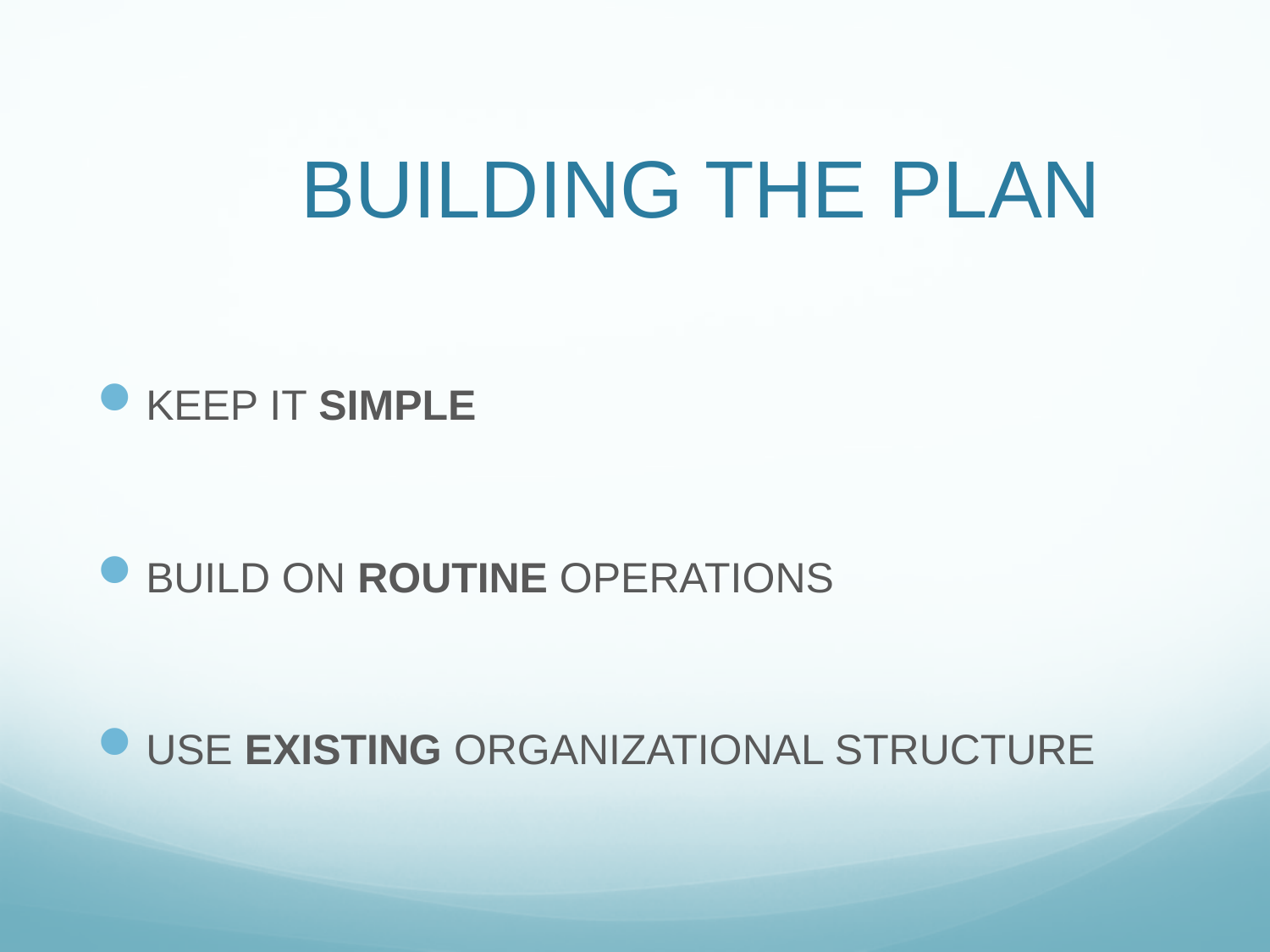

# BUILDING THE PLAN

KEEP IT SIMPLE

BUILD ON ROUTINE OPERATIONS

USE EXISTING ORGANIZATIONAL STRUCTURE